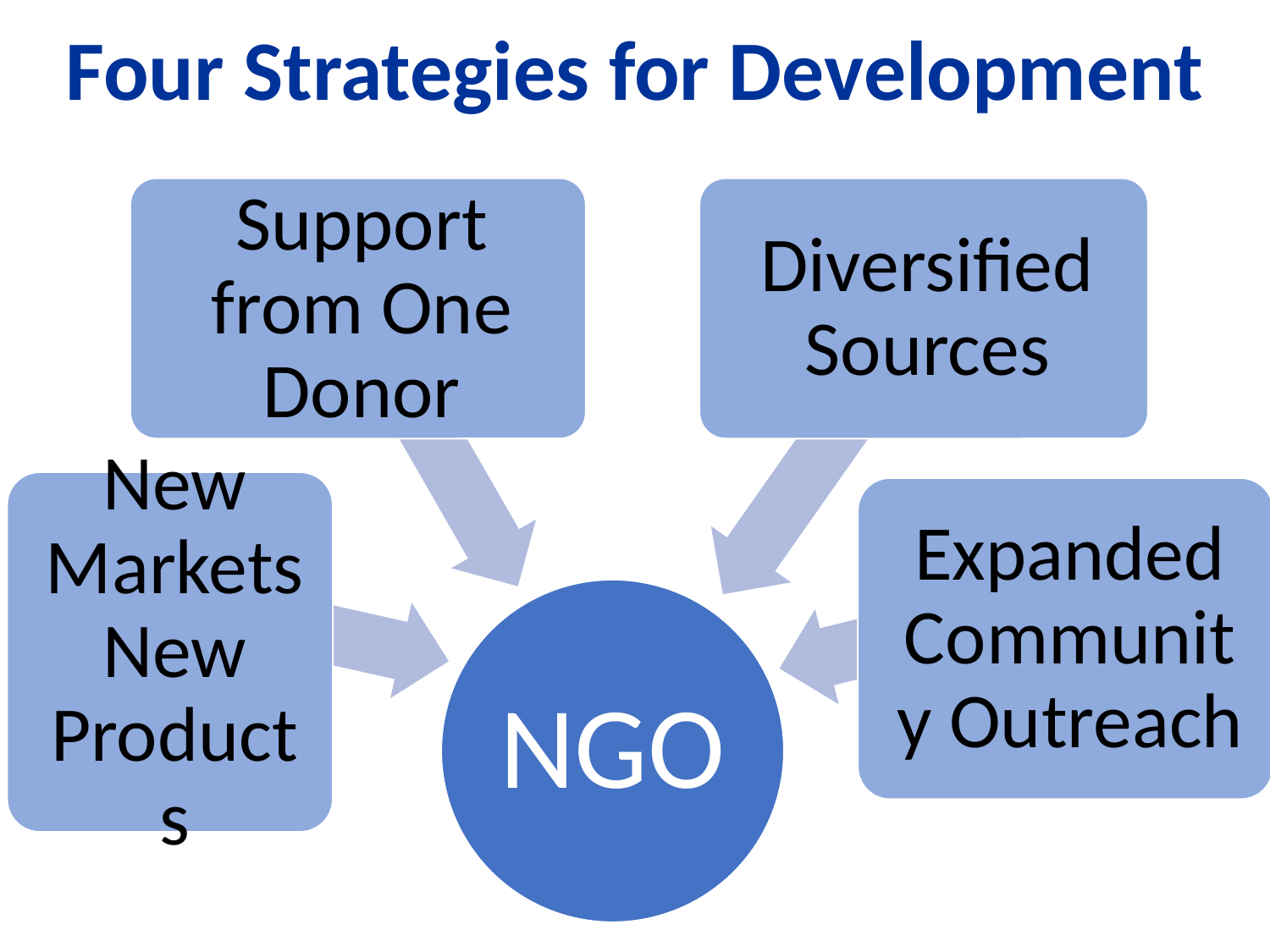

# Four Strategies for Development
NGO
New Markets New Products
Support from One Donor
Diversified Sources
Expanded Community Outreach